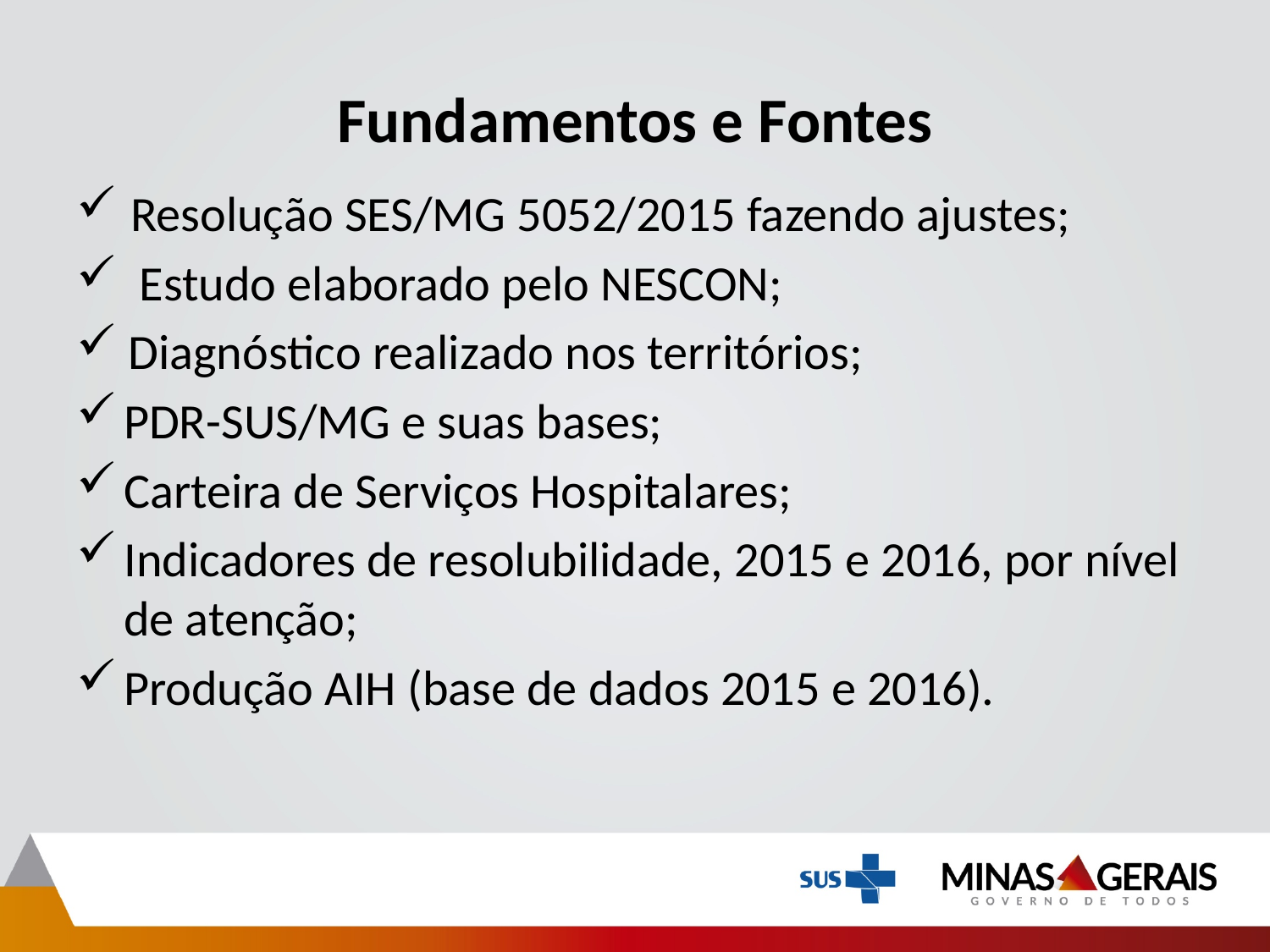

# Fundamentos e Fontes
 Resolução SES/MG 5052/2015 fazendo ajustes;
  Estudo elaborado pelo NESCON;
 Diagnóstico realizado nos territórios;
PDR-SUS/MG e suas bases;
Carteira de Serviços Hospitalares;
Indicadores de resolubilidade, 2015 e 2016, por nível de atenção;
Produção AIH (base de dados 2015 e 2016).